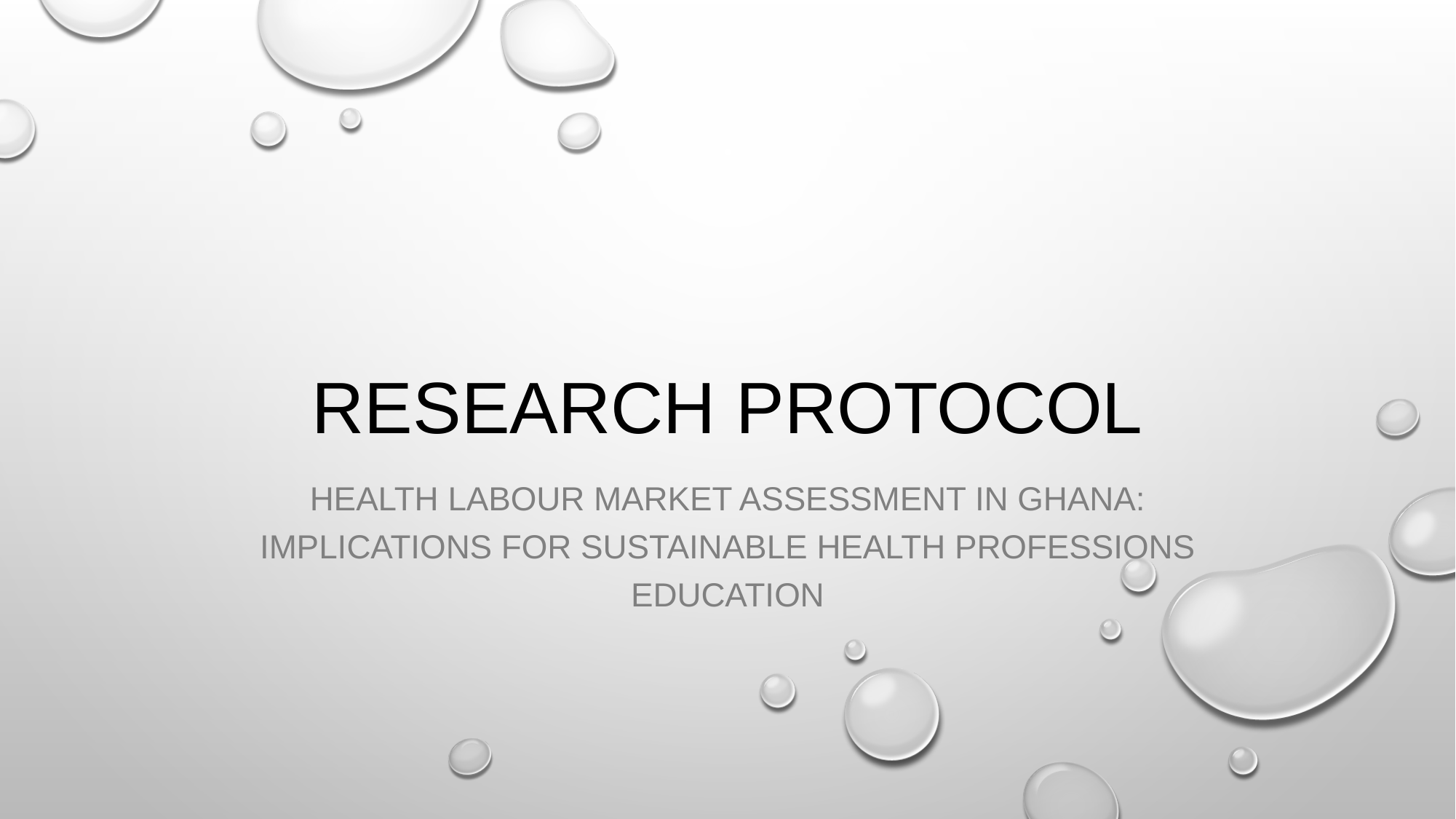

# RESEARCH PROTOCOL
Health labour market assessment in ghana: implications for sustainable health professions education